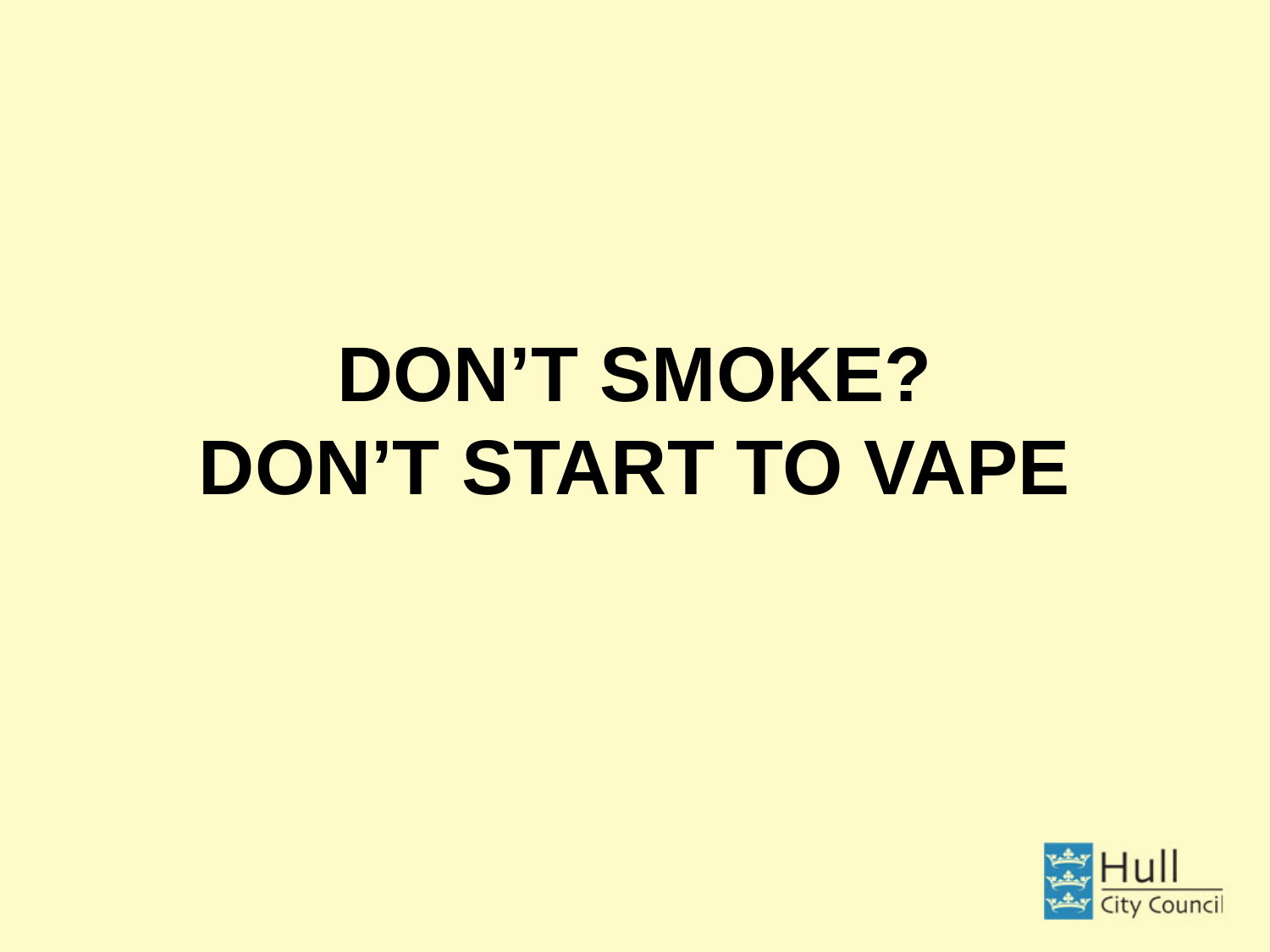

# DON’T SMOKE? DON’T START TO VAPE